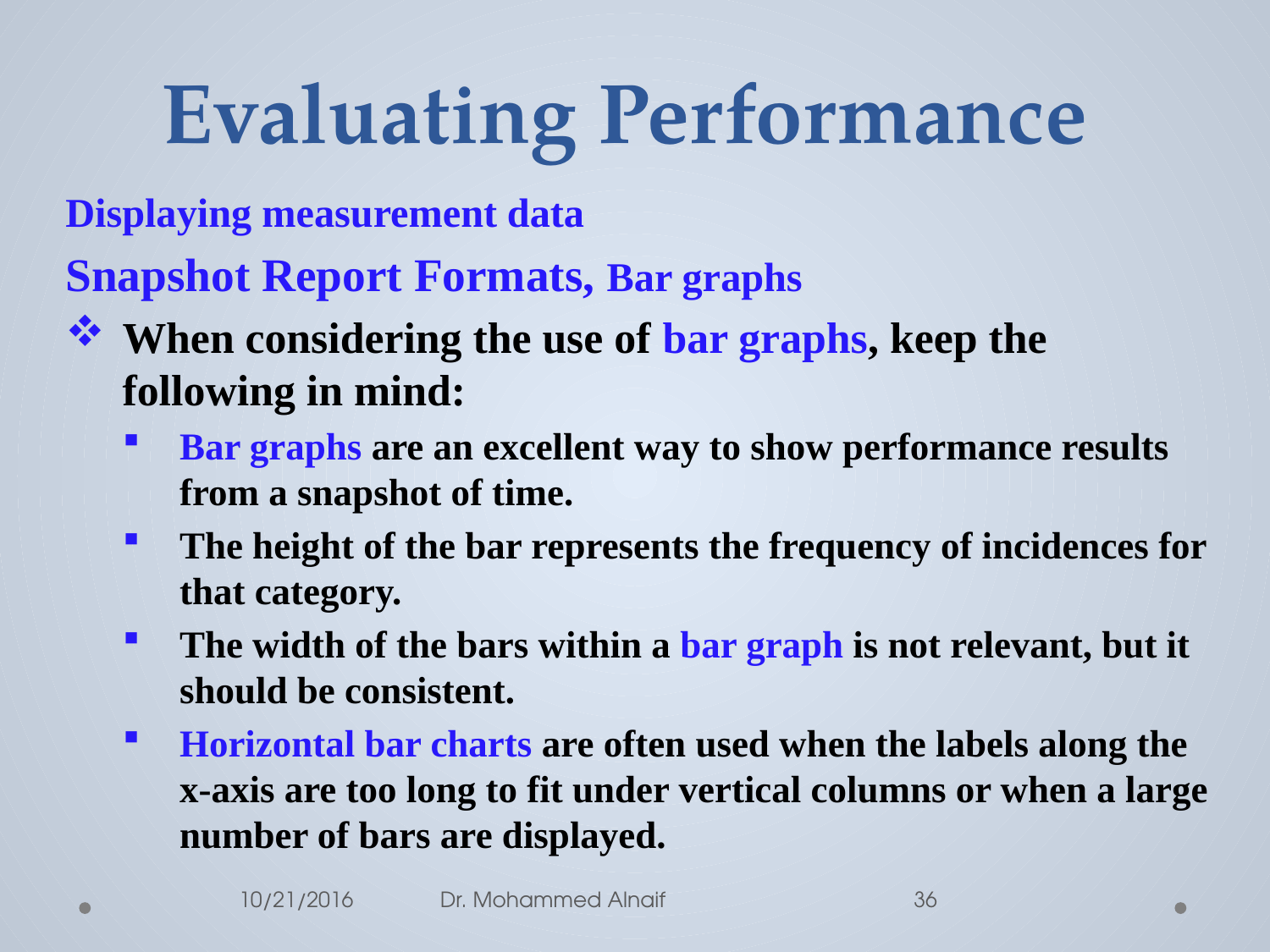

# Evaluating Performance
Displaying measurement data
Snapshot Report Formats, Bar graphs
When considering the use of bar graphs, keep the following in mind:
Bar graphs are an excellent way to show performance results from a snapshot of time.
The height of the bar represents the frequency of incidences for that category.
The width of the bars within a bar graph is not relevant, but it should be consistent.
Horizontal bar charts are often used when the labels along the x-axis are too long to fit under vertical columns or when a large number of bars are displayed.
10/21/2016
Dr. Mohammed Alnaif
36